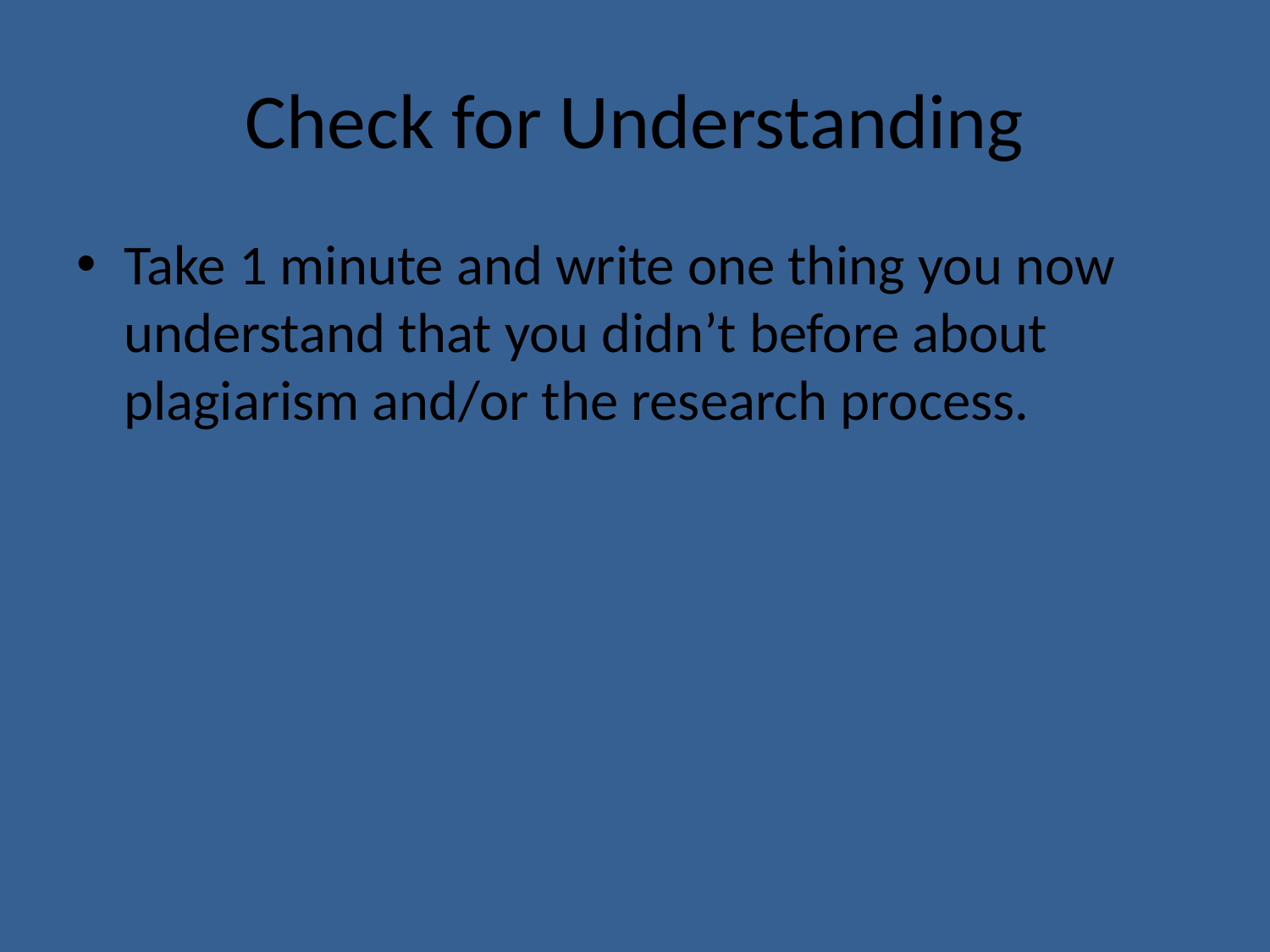

# Check for Understanding
Take 1 minute and write one thing you now understand that you didn’t before about plagiarism and/or the research process.